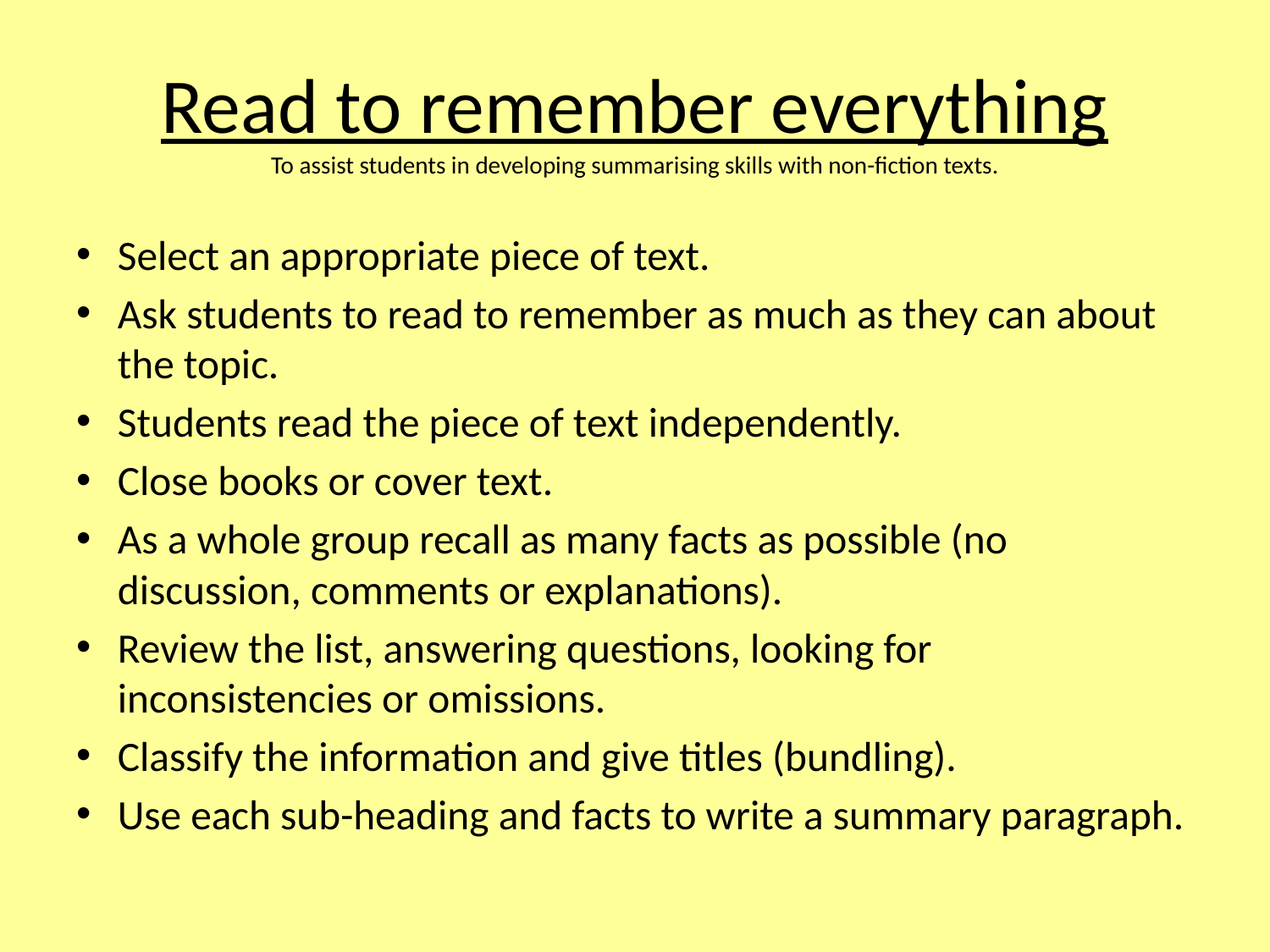

# Read to remember everything To assist students in developing summarising skills with non-fiction texts.
Select an appropriate piece of text.
Ask students to read to remember as much as they can about the topic.
Students read the piece of text independently.
Close books or cover text.
As a whole group recall as many facts as possible (no discussion, comments or explanations).
Review the list, answering questions, looking for inconsistencies or omissions.
Classify the information and give titles (bundling).
Use each sub-heading and facts to write a summary paragraph.